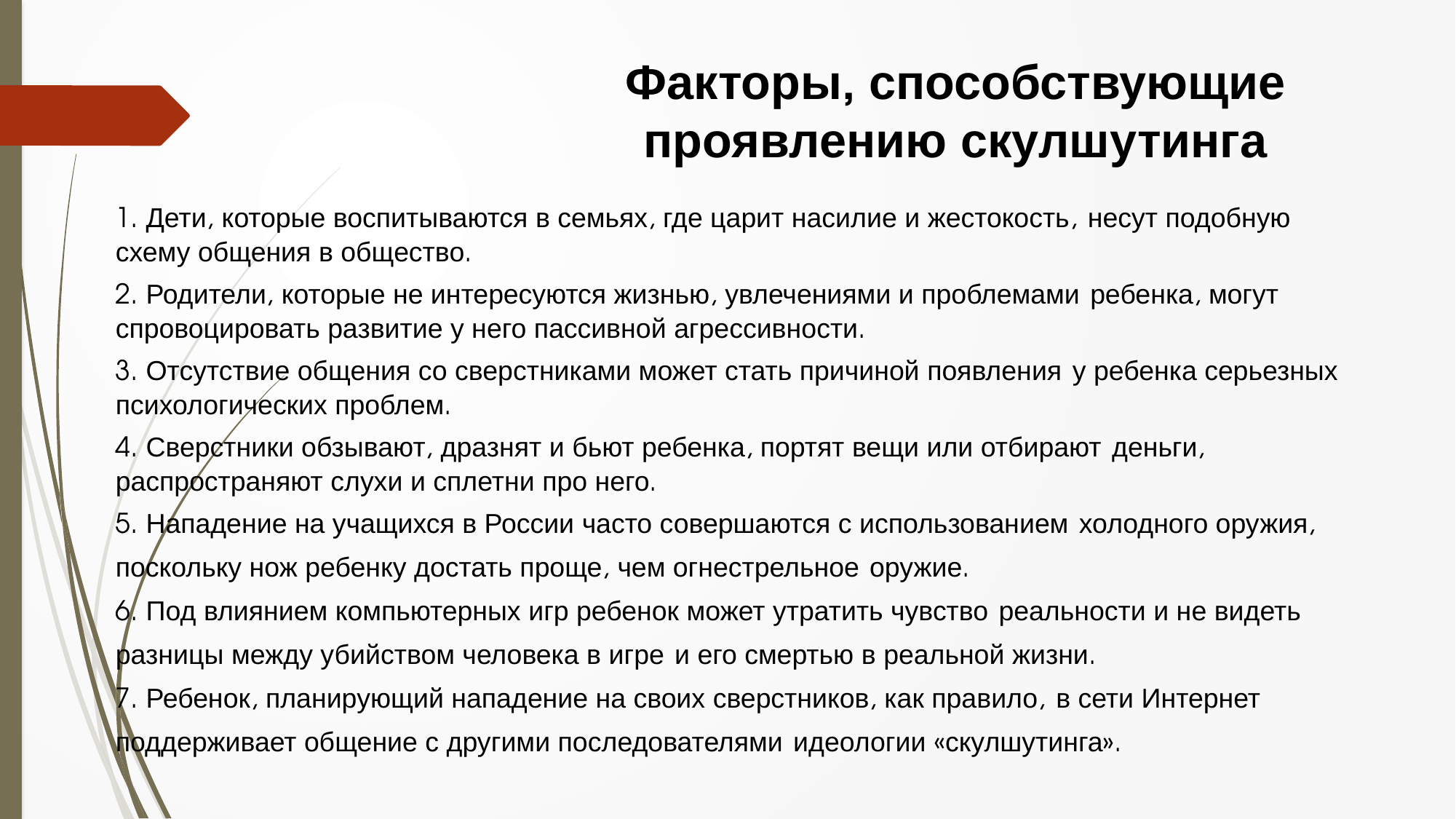

Факторы, способствующие проявлению скулшутинга
#
1. Дети, которые воспитываются в семьях, где царит насилие и жестокость, несут подобную схему общения в общество.
2. Родители, которые не интересуются жизнью, увлечениями и проблемами ребенка, могут спровоцировать развитие у него пассивной агрессивности.
3. Отсутствие общения со сверстниками может стать причиной появления у ребенка серьезных психологических проблем.
4. Сверстники обзывают, дразнят и бьют ребенка, портят вещи или отбирают деньги, распространяют слухи и сплетни про него.
5. Нападение на учащихся в России часто совершаются с использованием холодного оружия, поскольку нож ребенку достать проще, чем огнестрельное оружие.
6. Под влиянием компьютерных игр ребенок может утратить чувство реальности и не видеть разницы между убийством человека в игре и его смертью в реальной жизни.
7. Ребенок, планирующий нападение на своих сверстников, как правило, в сети Интернет поддерживает общение с другими последователями идеологии «скулшутинга».